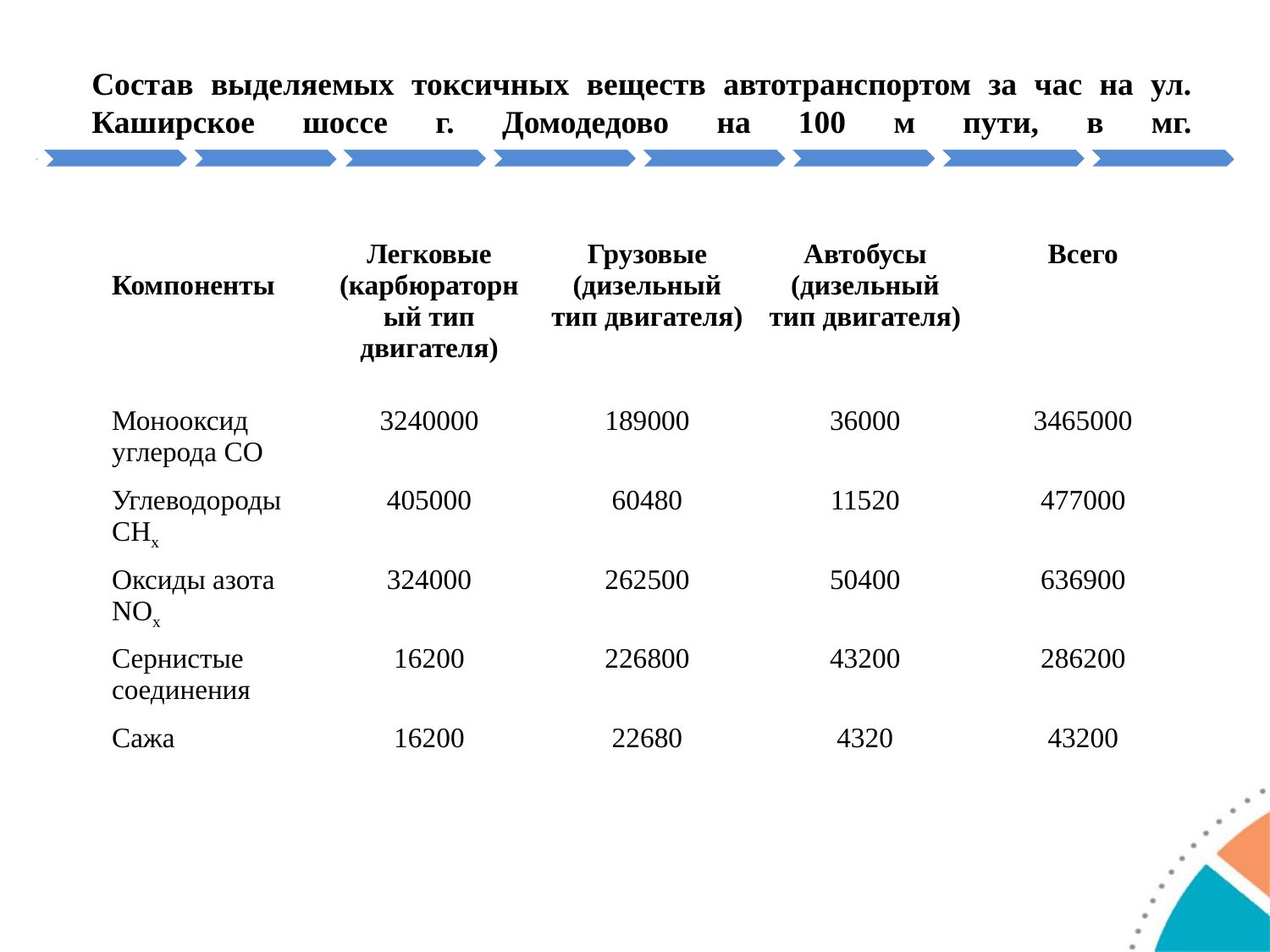

Состав выделяемых токсичных веществ автотранспортом за час на ул. Каширское шоссе г. Домодедово на 100 м пути, в мг.

| Компоненты | Легковые (карбюраторный тип двигателя) | Грузовые (дизельный тип двигателя) | Автобусы (дизельный тип двигателя) | Всего |
| --- | --- | --- | --- | --- |
| Монооксид углерода CO | 3240000 | 189000 | 36000 | 3465000 |
| Углеводороды CHx | 405000 | 60480 | 11520 | 477000 |
| Оксиды азота NOx | 324000 | 262500 | 50400 | 636900 |
| Сернистые соединения | 16200 | 226800 | 43200 | 286200 |
| Сажа | 16200 | 22680 | 4320 | 43200 |